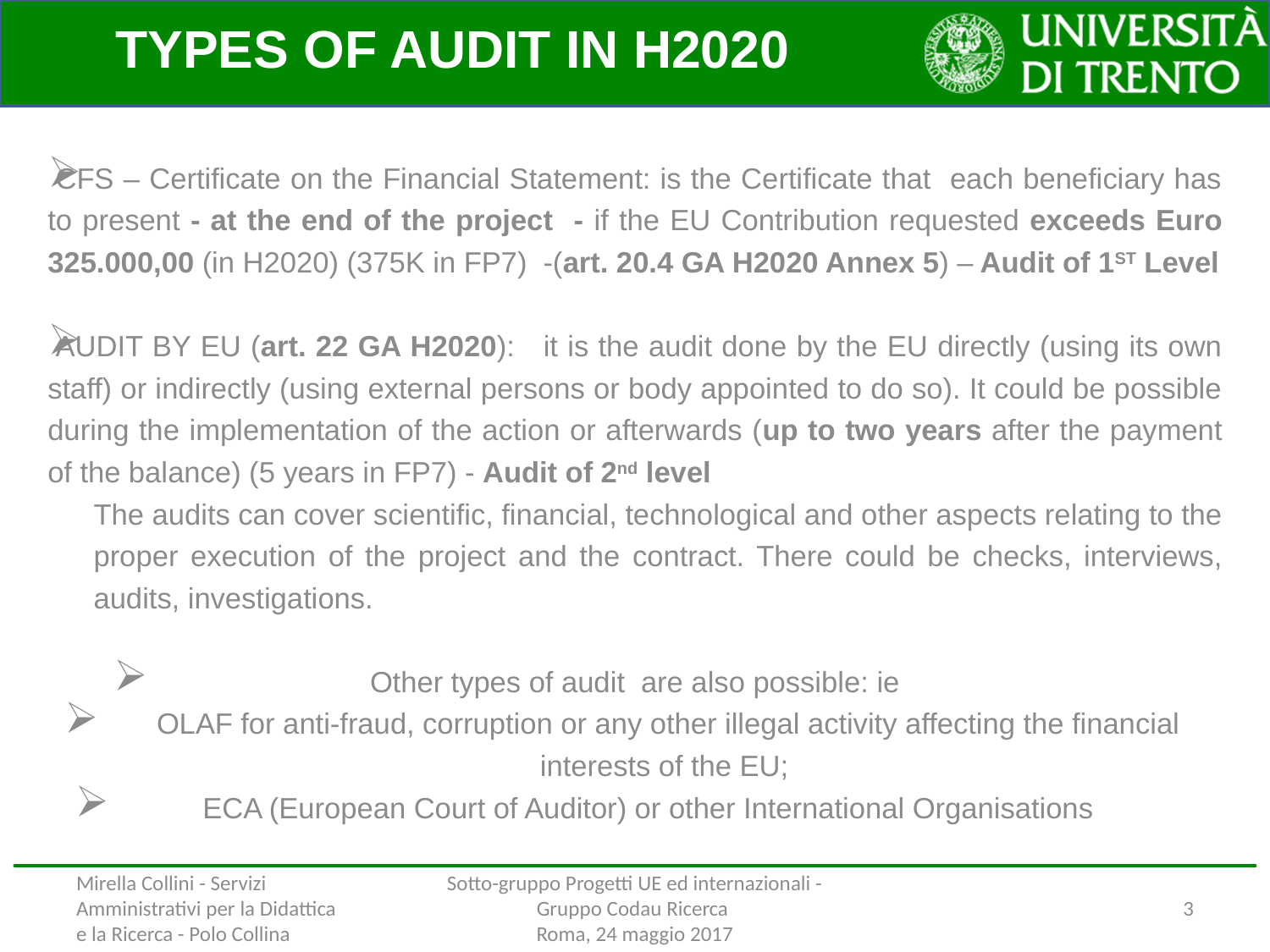

TYPES OF AUDIT IN H2020

CFS – Certificate on the Financial Statement: is the Certificate that  each beneficiary has to present - at the end of the project  - if the EU Contribution requested exceeds Euro 325.000,00 (in H2020) (375K in FP7)  -(art. 20.4 GA H2020 Annex 5) – Audit of 1ST Level

AUDIT BY EU (art. 22 GA H2020):   it is the audit done by the EU directly (using its own staff) or indirectly (using external persons or body appointed to do so). It could be possible during the implementation of the action or afterwards (up to two years after the payment of the balance) (5 years in FP7) - Audit of 2nd level
The audits can cover scientific, financial, technological and other aspects relating to the proper execution of the project and the contract. There could be checks, interviews, audits, investigations.

Other types of audit  are also possible: ie
OLAF for anti-fraud, corruption or any other illegal activity affecting the financial interests of the EU;
ECA (European Court of Auditor) or other International Organisations
Mirella Collini - Servizi Amministrativi per la Didattica e la Ricerca - Polo Collina
Sotto-gruppo Progetti UE ed internazionali - Gruppo Codau Ricerca
Roma, 24 maggio 2017
3